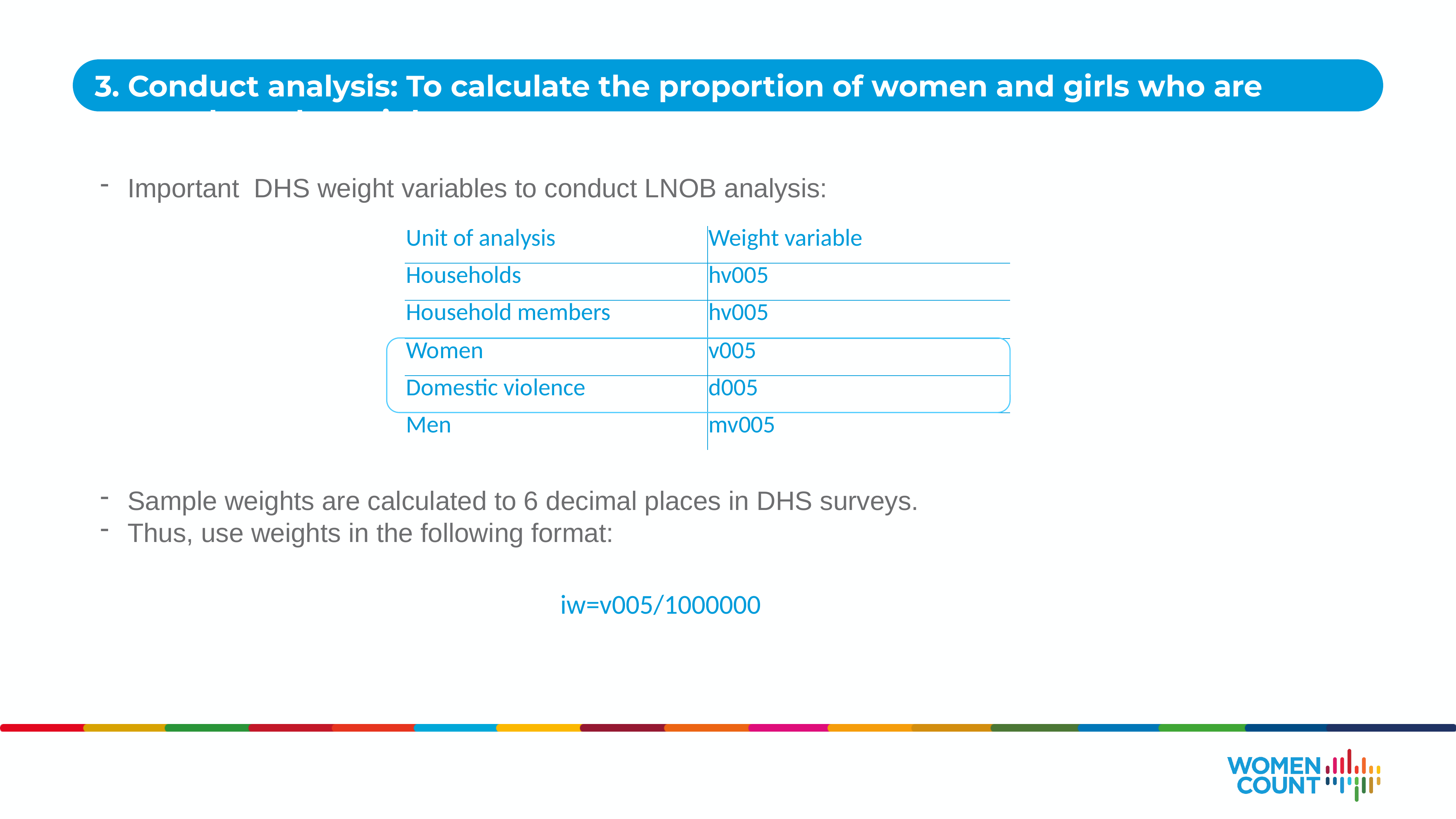

3. Conduct analysis: To calculate the proportion of women and girls who are currently underweight
Important  DHS weight variables to conduct LNOB analysis:
| Unit of analysis | Weight variable |
| --- | --- |
| Households | hv005 |
| Household members | hv005 |
| Women | v005 |
| Domestic violence | d005 |
| Men | mv005 |

Sample weights are calculated to 6 decimal places in DHS surveys.
Thus, use weights in the following format:
iw=v005/1000000